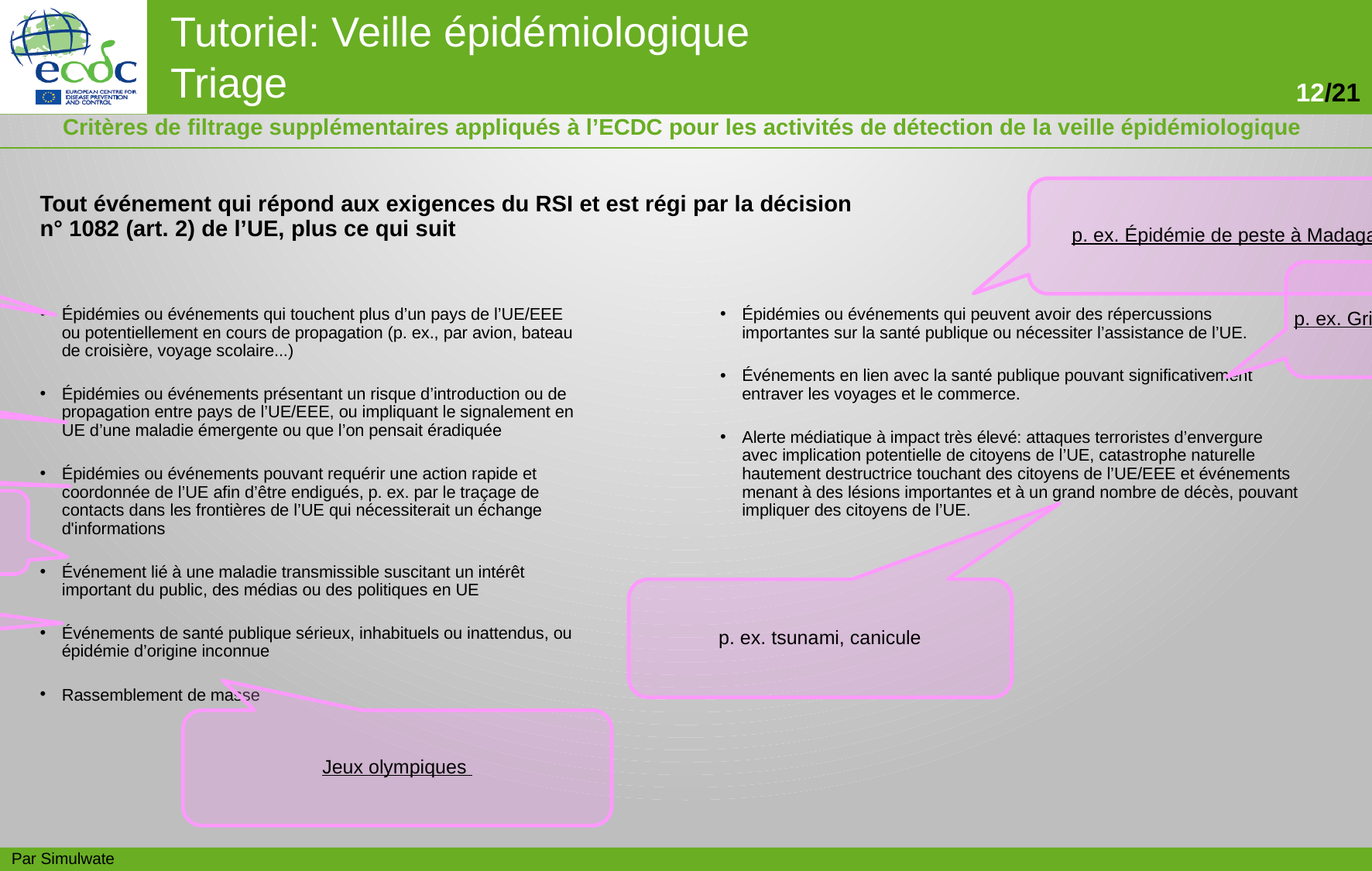

Critères de filtrage supplémentaires appliqués à l’ECDC pour les activités de détection de la veille épidémiologique
p. ex. TB XDR dans un avion
p. ex. Épidémie de peste à Madagascar
Tout événement qui répond aux exigences du RSI et est régi par la décision n° 1082 (art. 2) de l’UE, plus ce qui suit
p. ex. Grippe aviaire pour le commerce de la volaille

Épidémies ou événements qui touchent plus d’un pays de l’UE/EEE ou potentiellement en cours de propagation (p. ex., par avion, bateau de croisière, voyage scolaire...)

Épidémies ou événements présentant un risque d’introduction ou de propagation entre pays de l’UE/EEE, ou impliquant le signalement en UE d’une maladie émergente ou que l’on pensait éradiquée

Épidémies ou événements pouvant requérir une action rapide et coordonnée de l’UE afin d’être endigués, p. ex. par le traçage de contacts dans les frontières de l’UE qui nécessiterait un échange d'informations

Événement lié à une maladie transmissible suscitant un intérêt important du public, des médias ou des politiques en UE

Événements de santé publique sérieux, inhabituels ou inattendus, ou épidémie d’origine inconnue

Rassemblement de masse

Épidémies ou événements qui peuvent avoir des répercussions importantes sur la santé publique ou nécessiter l’assistance de l’UE.

Événements en lien avec la santé publique pouvant significativement entraver les voyages et le commerce.

Alerte médiatique à impact très élevé: attaques terroristes d’envergure avec implication potentielle de citoyens de l’UE, catastrophe naturelle hautement destructrice touchant des citoyens de l’UE/EEE et événements menant à des lésions importantes et à un grand nombre de décès, pouvant impliquer des citoyens de l’UE.

p. ex.  Cas de rage suite à l’importation d’un chien malade en Espagne
p. ex. Importation de la fièvre de Lassa aux Pays-Bas,
le malade ayant eu des contacts avec des résidents d’autres pays
p. ex. Professionnel de santé infecté par Ebola dans un pays de l’UE
p. ex. tsunami, canicule
p. ex. (microencéphalie au Brésil avant l’établissement du lien de causalité avec l’exposition maternelle au virus Zika)
Jeux olympiques